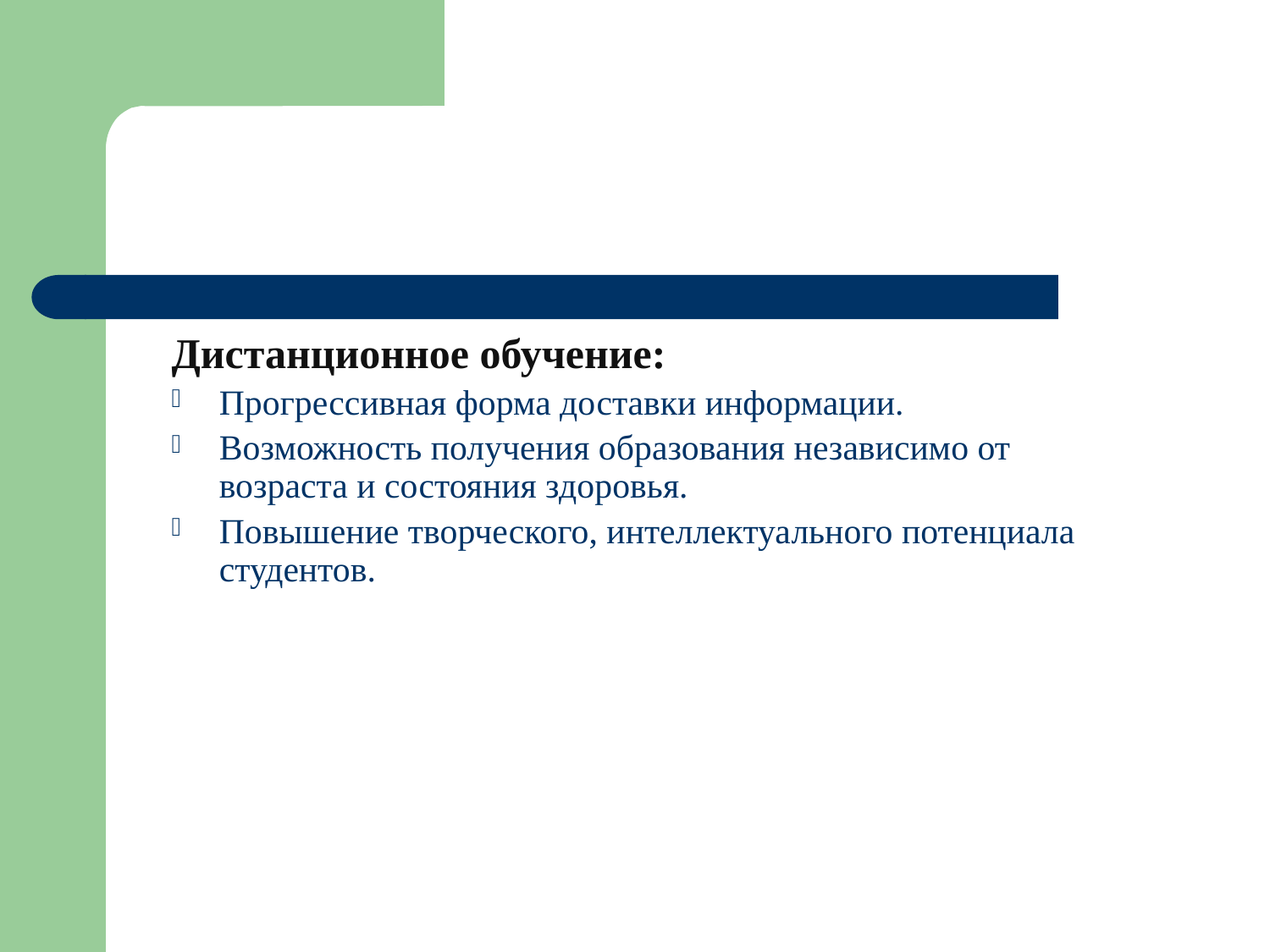

Дистанционное обучение:
Прогрессивная форма доставки информации.
Возможность получения образования независимо от возраста и состояния здоровья.
Повышение творческого, интеллектуального потенциала студентов.